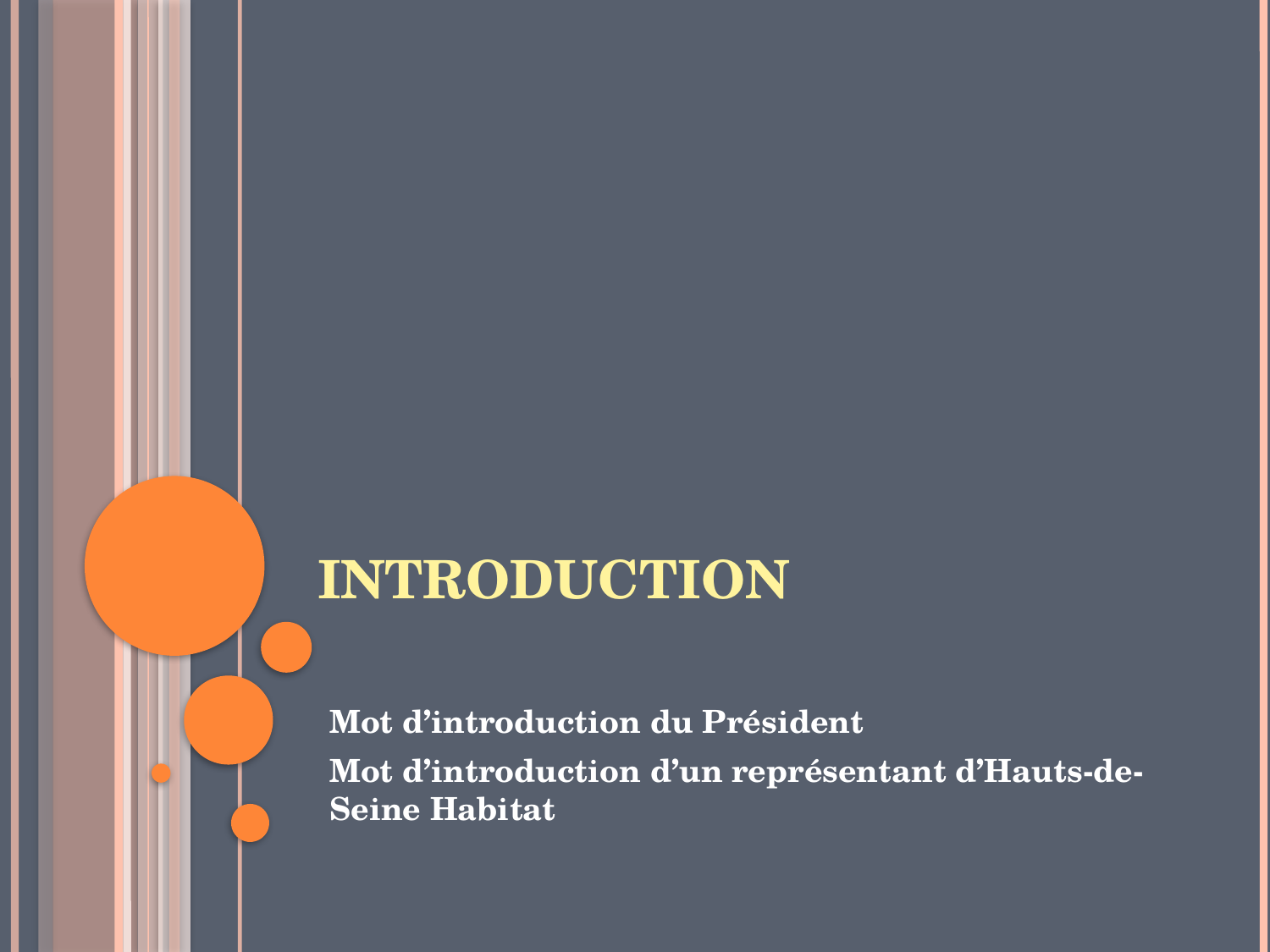

# INTRODUCTION
Mot d’introduction du Président
Mot d’introduction d’un représentant d’Hauts-de-Seine Habitat